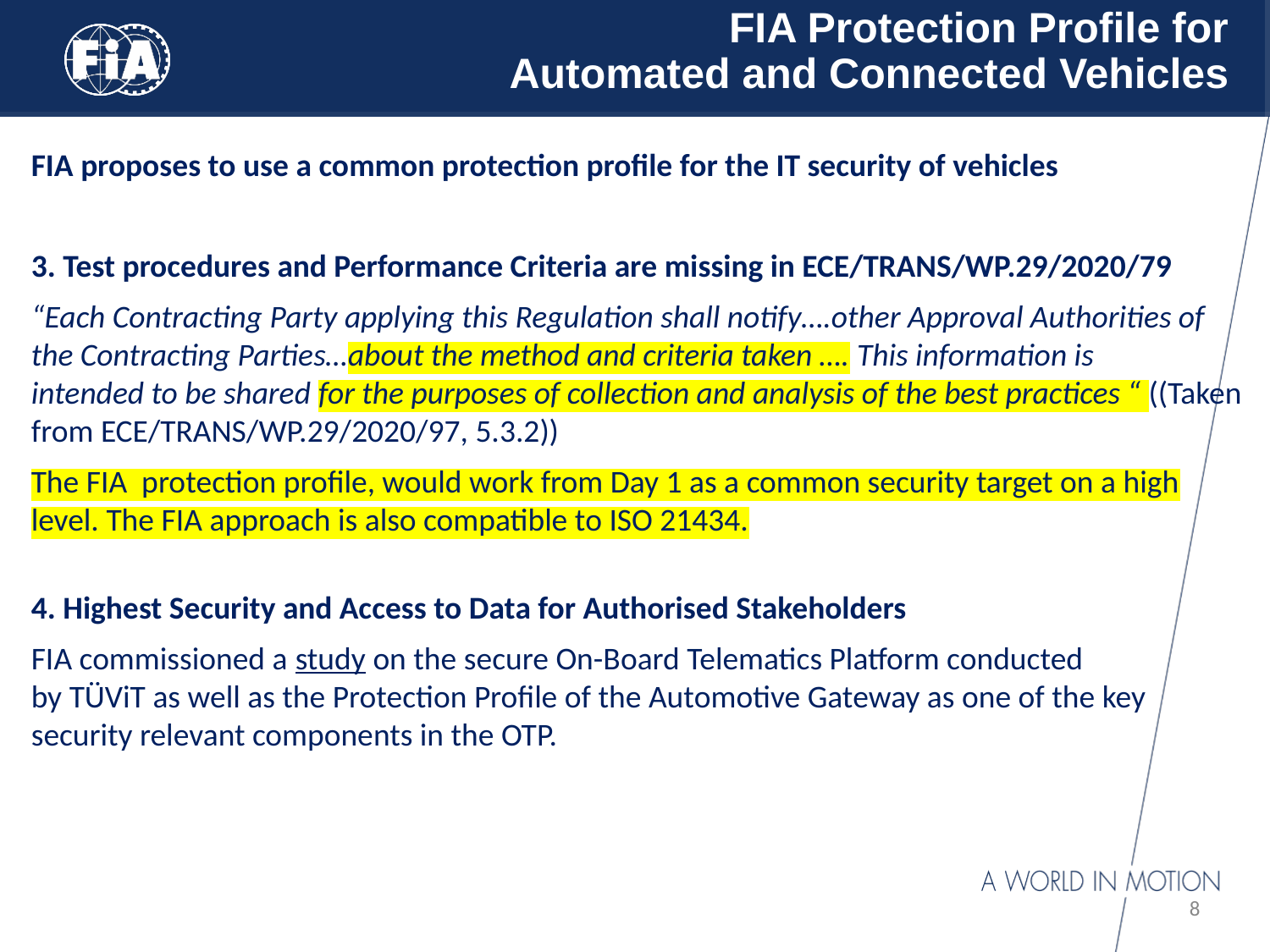

# FIA Protection Profile for Automated and Connected Vehicles
FIA proposes to use a common protection profile for the IT security of vehicles

3. Test procedures and Performance Criteria are missing in ECE/TRANS/WP.29/2020/79
“Each Contracting Party applying this Regulation shall notify….other Approval Authorities of the Contracting Parties…about the method and criteria taken …. This information is
intended to be shared for the purposes of collection and analysis of the best practices “ ((Taken from ECE/TRANS/WP.29/2020/97, 5.3.2))
The FIA  protection profile, would work from Day 1 as a common security target on a high level. The FIA approach is also compatible to ISO 21434.
4. Highest Security and Access to Data for Authorised Stakeholders
FIA commissioned a study on the secure On-Board Telematics Platform conducted
by TÜViT as well as the Protection Profile of the Automotive Gateway as one of the key security relevant components in the OTP.
8